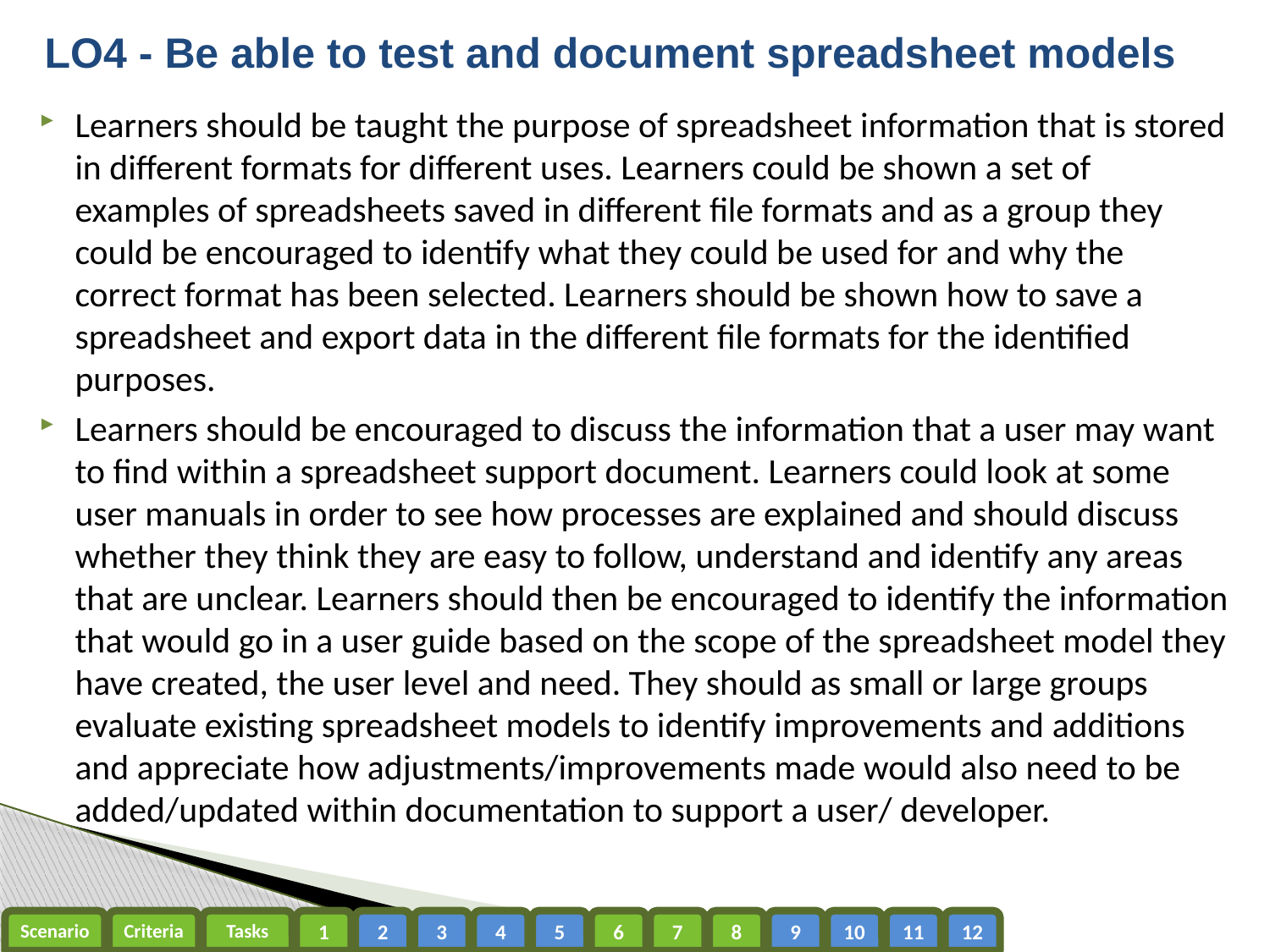

# LO4 - Be able to test and document spreadsheet models
Learners should be taught the purpose of spreadsheet information that is stored in different formats for different uses. Learners could be shown a set of examples of spreadsheets saved in different file formats and as a group they could be encouraged to identify what they could be used for and why the correct format has been selected. Learners should be shown how to save a spreadsheet and export data in the different file formats for the identified purposes.
Learners should be encouraged to discuss the information that a user may want to find within a spreadsheet support document. Learners could look at some user manuals in order to see how processes are explained and should discuss whether they think they are easy to follow, understand and identify any areas that are unclear. Learners should then be encouraged to identify the information that would go in a user guide based on the scope of the spreadsheet model they have created, the user level and need. They should as small or large groups evaluate existing spreadsheet models to identify improvements and additions and appreciate how adjustments/improvements made would also need to be added/updated within documentation to support a user/ developer.